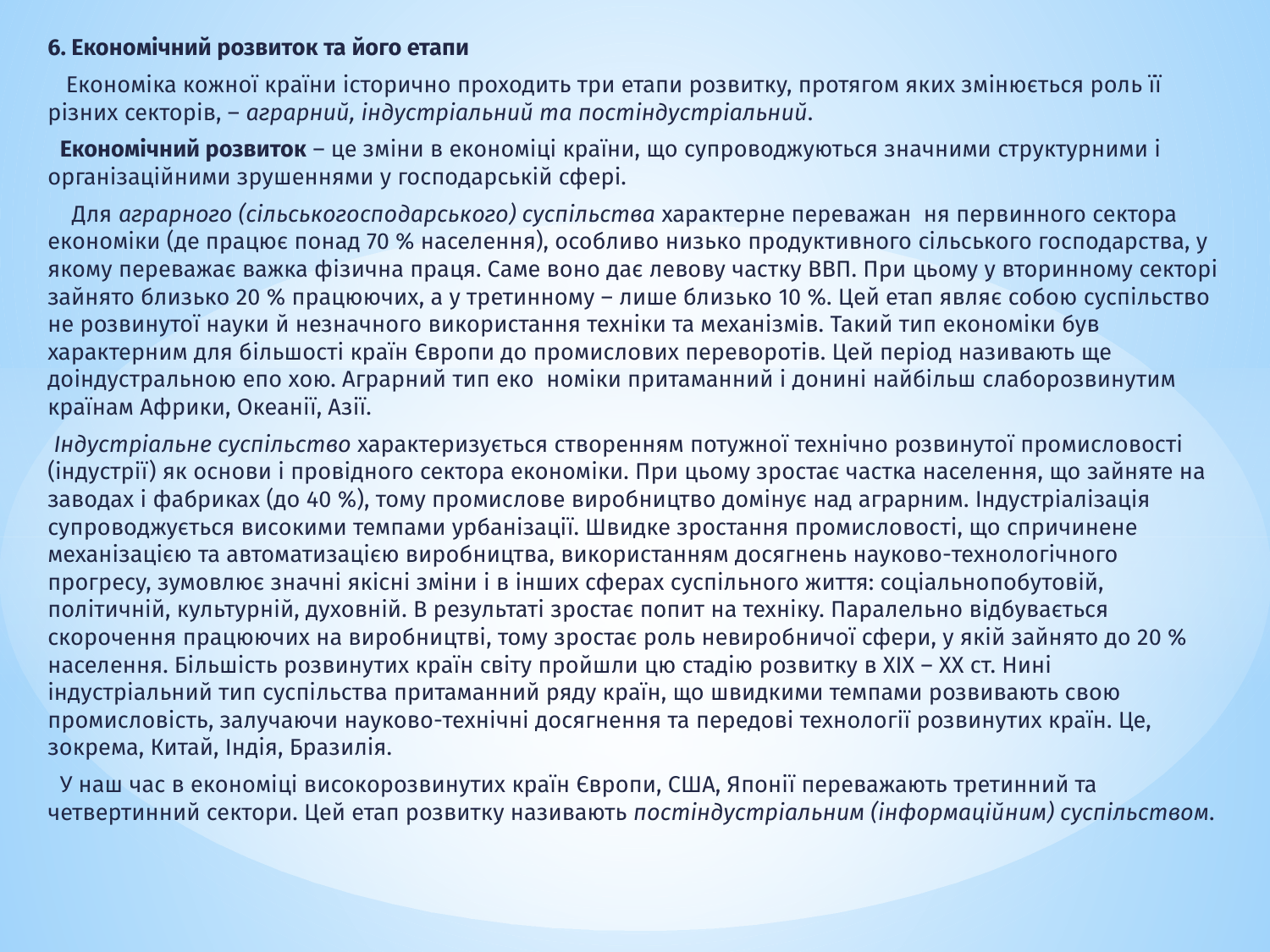

6. Економічний розвиток та його етапи
   Економіка кожної країни історично проходить три етапи розвитку, протягом яких змінюється роль її різних секторів, – аграрний, індустріальний та постіндустріальний.
  Економічний розвиток – це зміни в економіці країни, що супроводжуються значними структурними і організаційними зрушеннями у господарській сфері.
    Для аграрного (сільськогосподарського) суспільства характерне переважан  ня первинного сектора економіки (де працює понад 70 % населення), особливо низько продуктивного сільського господарства, у якому переважає важка фізична праця. Саме воно дає левову частку ВВП. При цьому у вторинному секторі зайнято близько 20 % працюючих, а у третинному – лише близько 10 %. Цей етап являє собою суспільство не розвинутої науки й незначного використання техніки та механізмів. Такий тип економіки був характерним для більшості країн Європи до промислових переворотів. Цей період називають ще доіндустральною епо хою. Аграрний тип еко  номіки притаманний і донині найбільш слаборозвинутим країнам Африки, Океанії, Азії.
 Індустріальне суспільство характеризується створенням потужної технічно розвинутої промисловості (індустрії) як основи і провідного сектора економіки. При цьому зростає частка населення, що зайняте на заводах і фабриках (до 40 %), тому промислове виробництво домінує над аграрним. Індустріалізація супроводжується високими темпами урбанізації. Швидке зростання промисловості, що спричинене механізацією та автоматизацією виробництва, використанням досягнень науково-­технологічного прогресу, зумовлює значні якісні зміни і в інших сферах суспільного життя: соціально­побутовій, політичній, культурній, духовній. В результаті зростає попит на техніку. Паралельно відбувається скорочення працюючих на виробництві, тому зростає роль невиробничої сфери, у якій зайнято до 20 % населення. Більшість розвинутих країн світу пройшли цю стадію розвитку в ХІХ – ХХ ст. Нині індустріальний тип суспільства притаманний ряду країн, що швидкими темпами розвивають свою промисловість, залучаючи науково-­технічні досягнення та передові технології розвинутих країн. Це, зокрема, Китай, Індія, Бразилія.
  У наш час в економіці високорозвинутих країн Європи, США, Японії переважають третинний та четвертинний сектори. Цей етап розвитку називають постіндустріальним (інформаційним) суспільством.